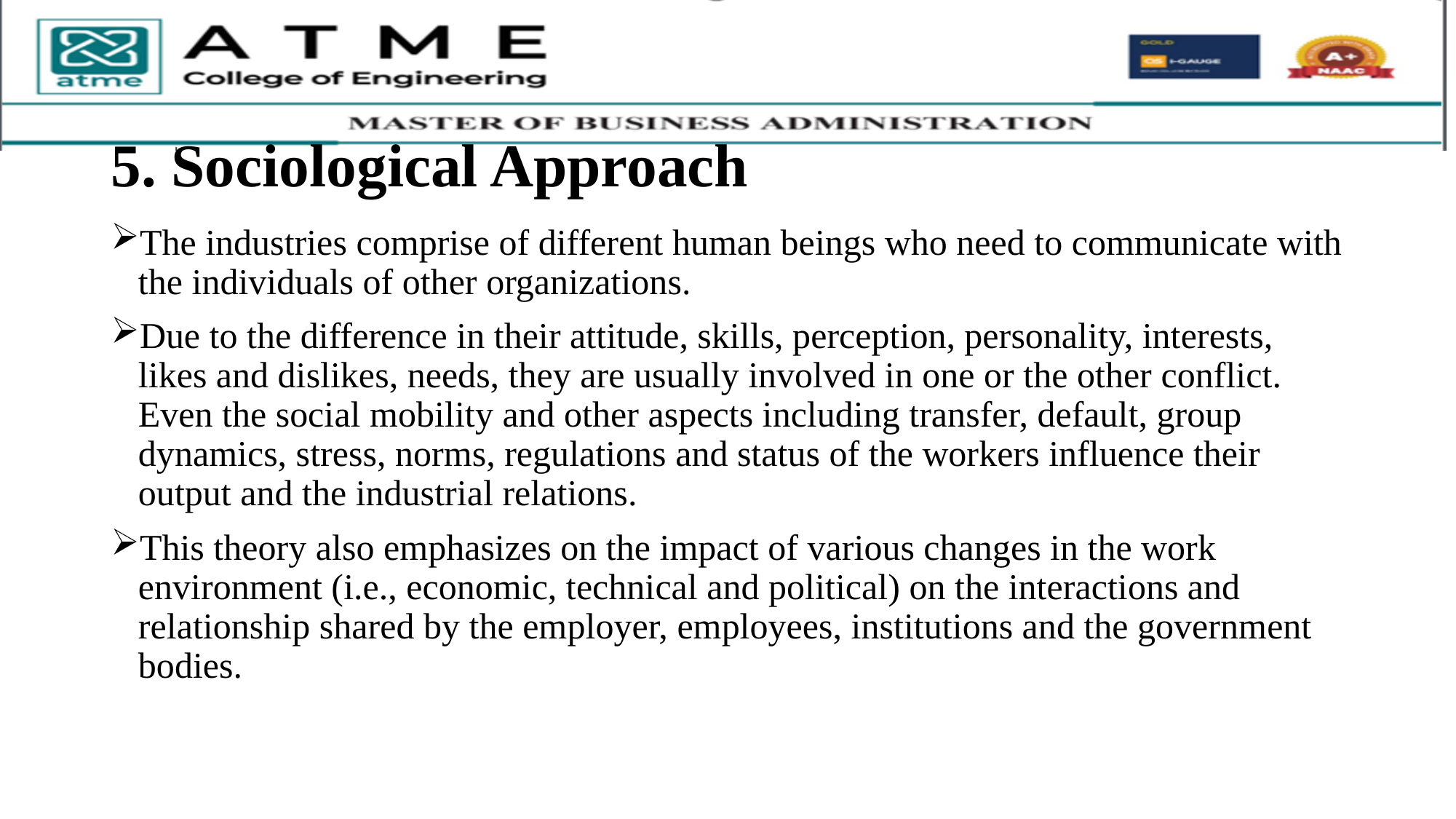

# 5. Sociological Approach
The industries comprise of different human beings who need to communicate with the individuals of other organizations.
Due to the difference in their attitude, skills, perception, personality, interests, likes and dislikes, needs, they are usually involved in one or the other conflict. Even the social mobility and other aspects including transfer, default, group dynamics, stress, norms, regulations and status of the workers influence their output and the industrial relations.
This theory also emphasizes on the impact of various changes in the work environment (i.e., economic, technical and political) on the interactions and relationship shared by the employer, employees, institutions and the government bodies.